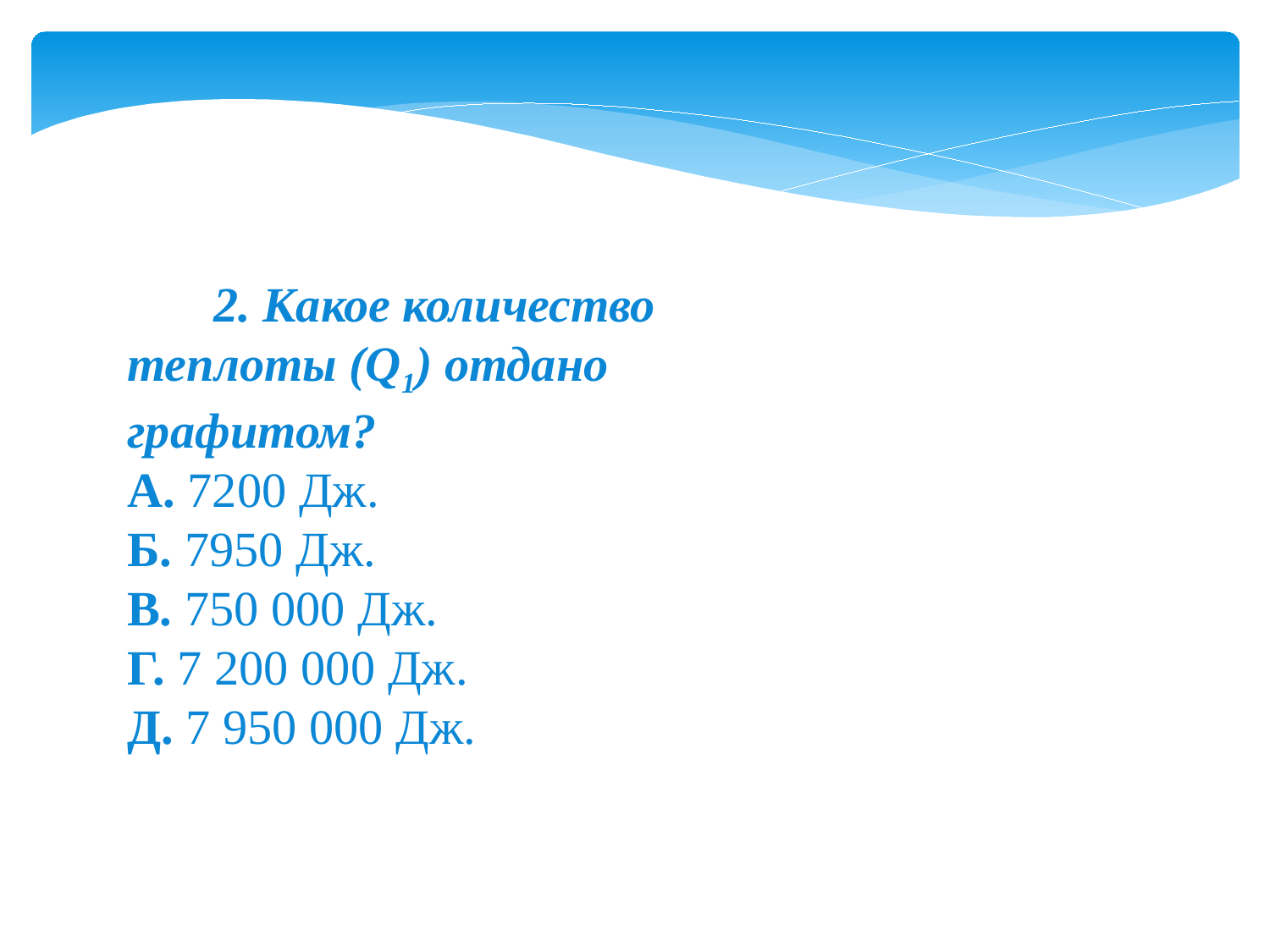

2. Какое количество теплоты (Q1) отдано графитом?
А. 7200 Дж.
Б. 7950 Дж.
В. 750 000 Дж.
Г. 7 200 000 Дж.
Д. 7 950 000 Дж.